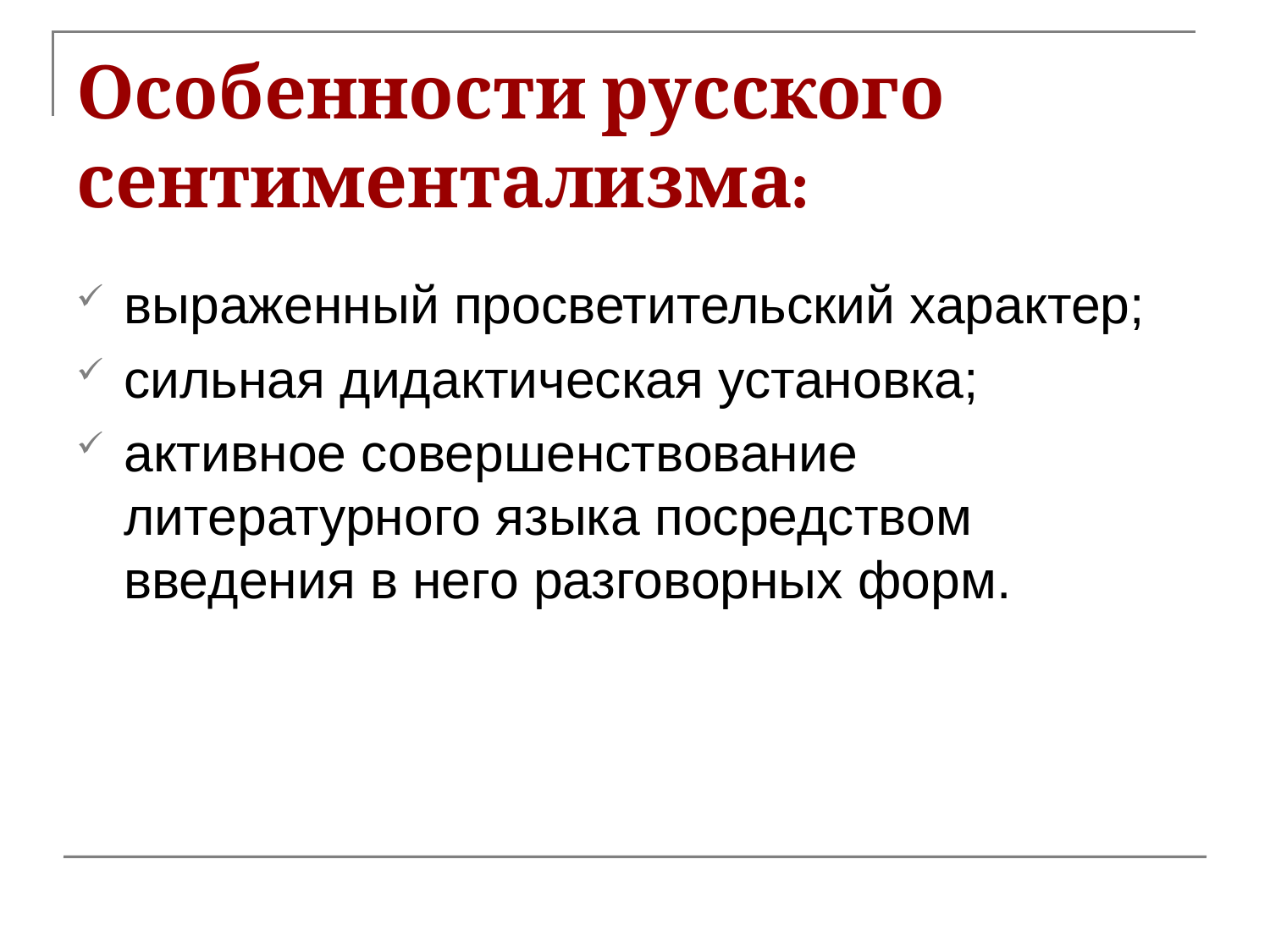

# Особенности русского сентиментализма:
выраженный просветительский характер;
сильная дидактическая установка;
активное совершенствование литературного языка посредством введения в него разговорных форм.